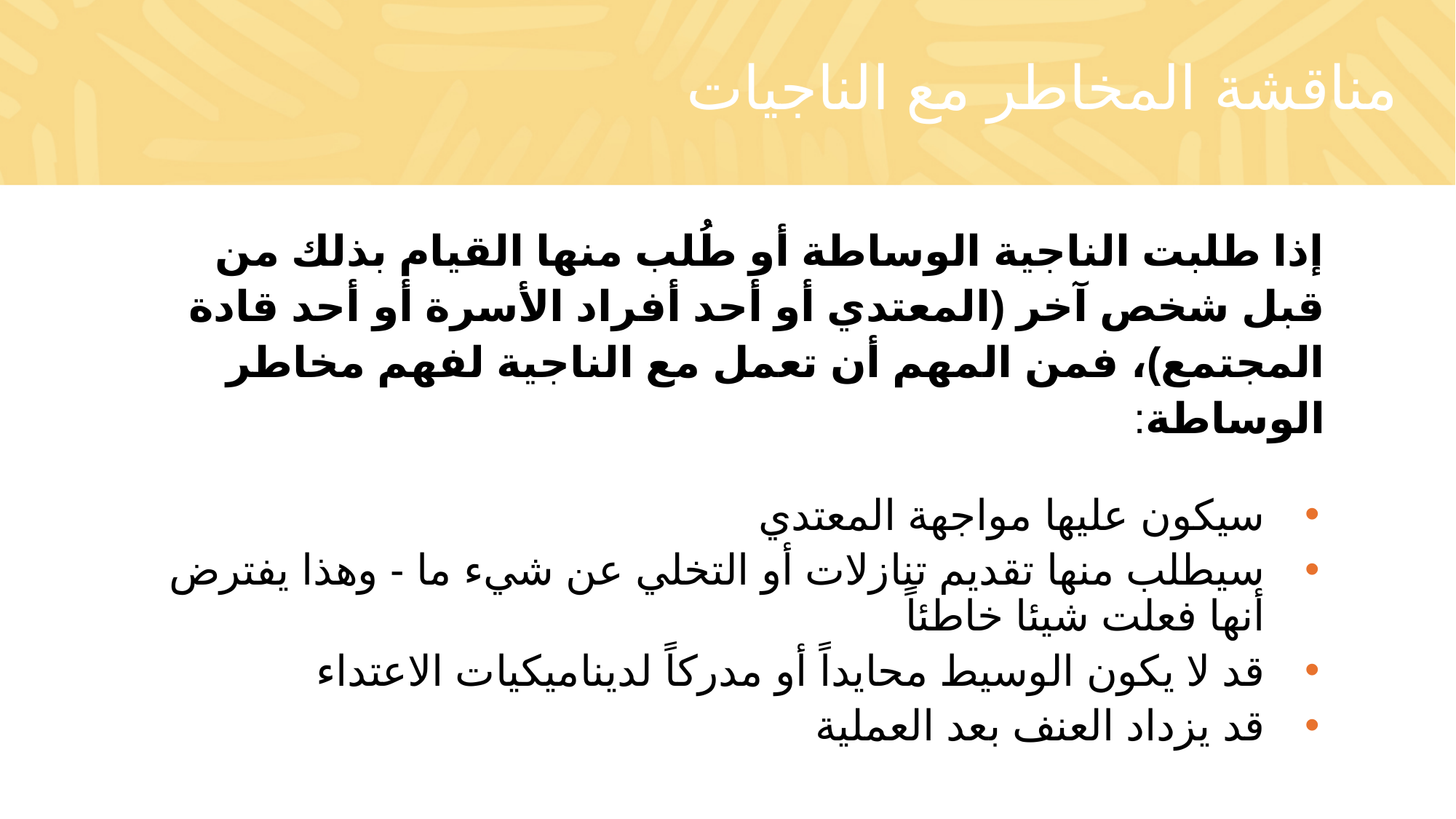

# مناقشة المخاطر مع الناجيات
إذا طلبت الناجية الوساطة أو طُلب منها القيام بذلك من قبل شخص آخر (المعتدي أو أحد أفراد الأسرة أو أحد قادة المجتمع)، فمن المهم أن تعمل مع الناجية لفهم مخاطر الوساطة:

سيكون عليها مواجهة المعتدي
سيطلب منها تقديم تنازلات أو التخلي عن شيء ما - وهذا يفترض أنها فعلت شيئا خاطئاً
قد لا يكون الوسيط محايداً أو مدركاً لديناميكيات الاعتداء
قد يزداد العنف بعد العملية